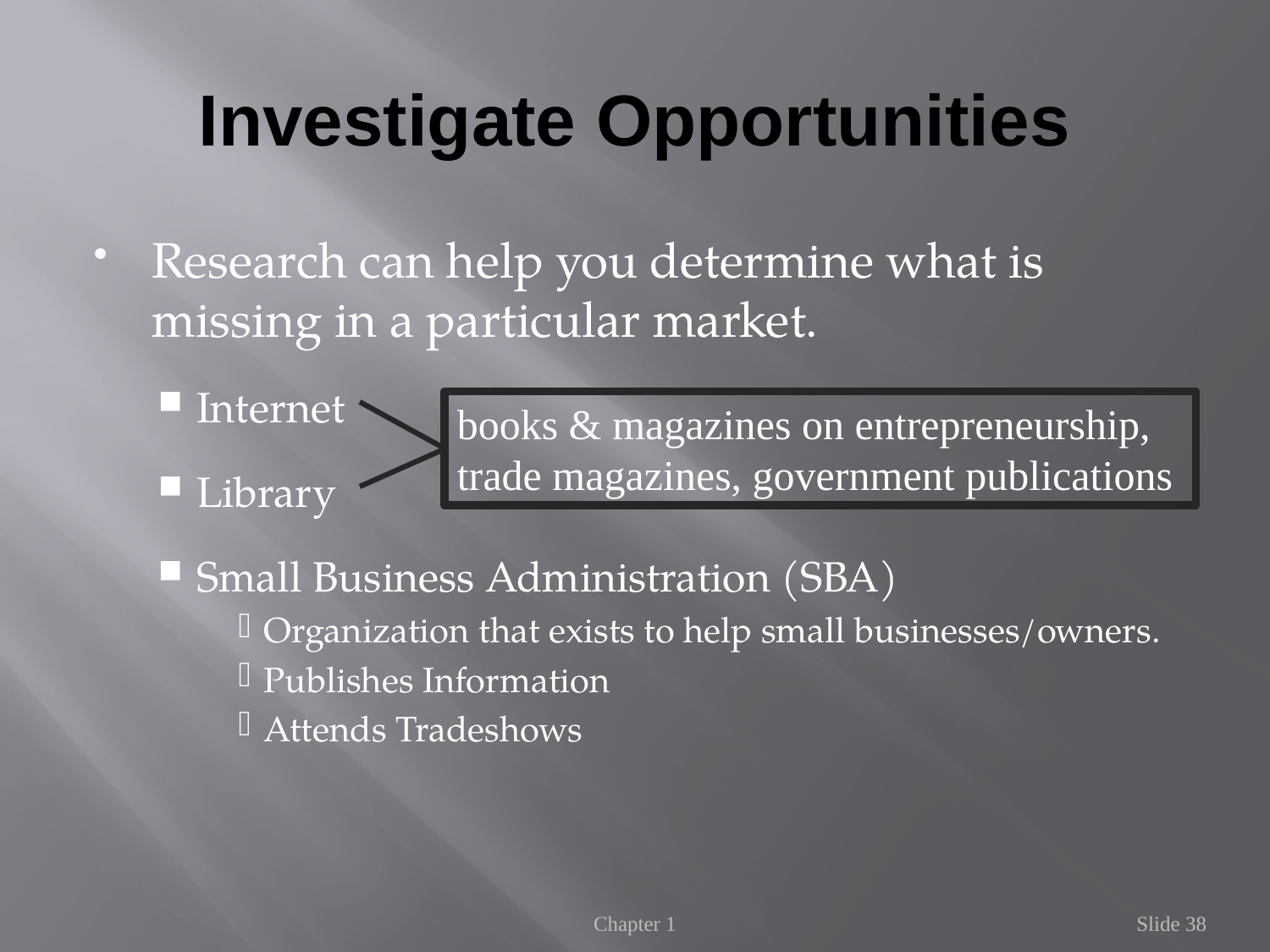

# Investigate Opportunities
Research can help you determine what is missing in a particular market.
Internet
Library
Small Business Administration (SBA)
Organization that exists to help small businesses/owners.
Publishes Information
Attends Tradeshows

books & magazines on entrepreneurship, trade magazines, government publications
Chapter 1
Slide 38